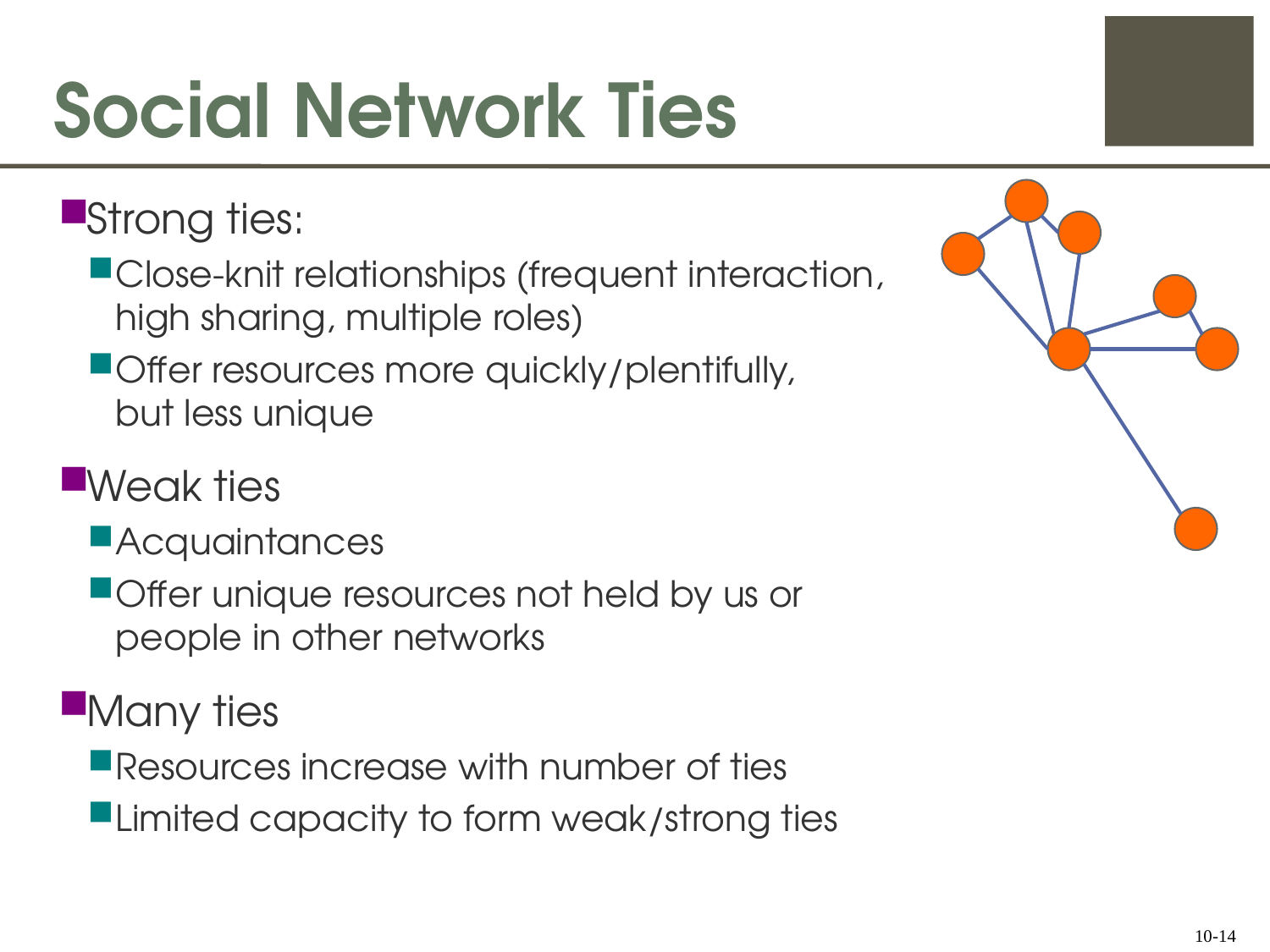

# Social Network Ties

Strong ties:
Close-knit relationships (frequent interaction, high sharing, multiple roles)
Offer resources more quickly/plentifully,
but less unique
Weak ties
Acquaintances
Offer unique resources not held by us or
people in other networks
Many ties
Resources increase with number of ties
Limited capacity to form weak/strong ties